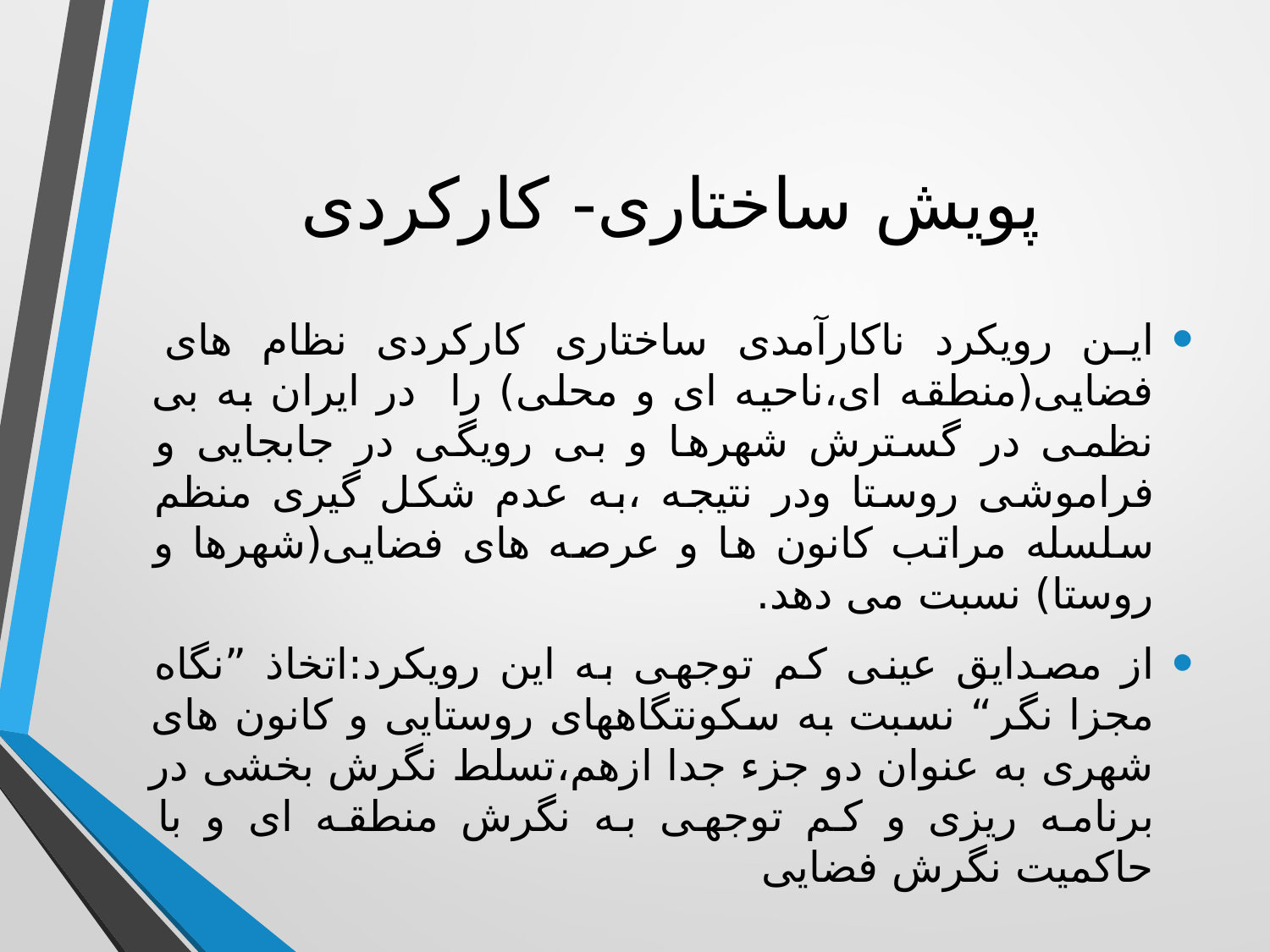

# پویش ساختاری- کارکردی
این رویکرد ناکارآمدی ساختاری کارکردی نظام های فضایی(منطقه ای،ناحیه ای و محلی) را  در ایران به بی نظمی در گسترش شهرها و بی رویگی در جابجایی و فراموشی روستا ودر نتیجه ،به عدم شکل گیری منظم سلسله مراتب کانون ها و عرصه های فضایی(شهرها و روستا) نسبت می دهد.
از مصدایق عینی کم توجهی به این رویکرد:اتخاذ ”نگاه مجزا نگر“ نسبت به سکونتگاههای روستایی و کانون های شهری به عنوان دو جزء جدا ازهم،تسلط نگرش بخشی در برنامه ریزی و کم توجهی به نگرش منطقه ای و با حاکمیت نگرش فضایی